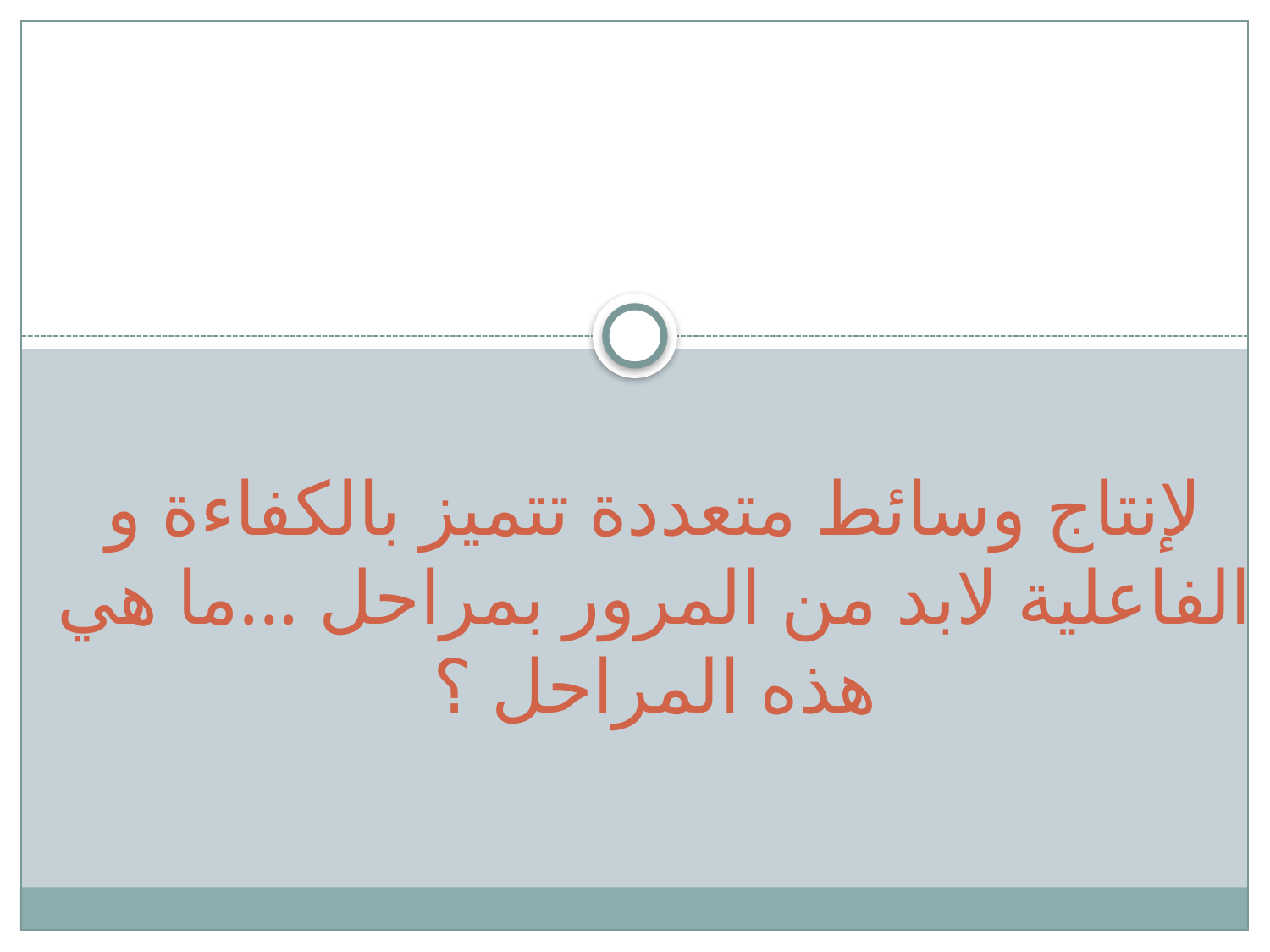

# لإنتاج وسائط متعددة تتميز بالكفاءة و الفاعلية لابد من المرور بمراحل ...ما هي هذه المراحل ؟